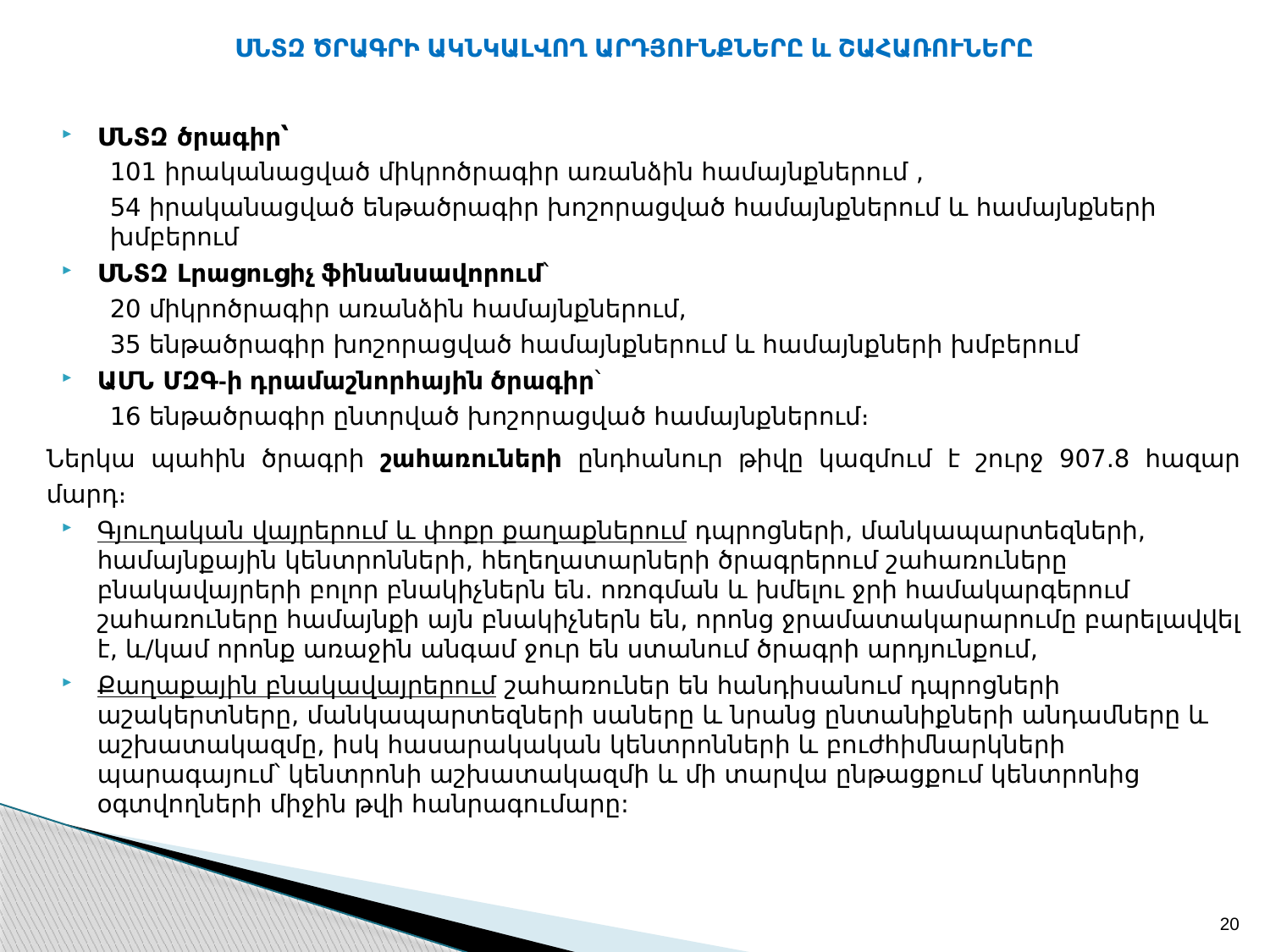

# ՍՆՏԶ ԾՐԱԳՐԻ ԱԿՆԿԱԼՎՈՂ ԱՐԴՅՈՒՆՔՆԵՐԸ և ՇԱՀԱՌՈՒՆԵՐԸ
ՍՆՏԶ ծրագիր՝
101 իրականացված միկրոծրագիր առանձին համայնքներում ,
54 իրականացված ենթածրագիր խոշորացված համայնքներում և համայնքների խմբերում
ՍՆՏԶ Լրացուցիչ ֆինանսավորում՝
20 միկրոծրագիր առանձին համայնքներում,
35 ենթածրագիր խոշորացված համայնքներում և համայնքների խմբերում
ԱՄՆ ՄԶԳ-ի դրամաշնորհային ծրագիր՝
16 ենթածրագիր ընտրված խոշորացված համայնքներում։
Ներկա պահին ծրագրի շահառուների ընդհանուր թիվը կազմում է շուրջ 907.8 հազար մարդ։
Գյուղական վայրերում և փոքր քաղաքներում դպրոցների, մանկապարտեզների, համայնքային կենտրոնների, հեղեղատարների ծրագրերում շահառուները բնակավայրերի բոլոր բնակիչներն են. ոռոգման և խմելու ջրի համակարգերում շահառուները համայնքի այն բնակիչներն են, որոնց ջրամատակարարումը բարելավվել է, և/կամ որոնք առաջին անգամ ջուր են ստանում ծրագրի արդյունքում,
Քաղաքային բնակավայրերում շահառուներ են հանդիսանում դպրոցների աշակերտները, մանկապարտեզների սաները և նրանց ընտանիքների անդամները և աշխատակազմը, իսկ հասարակական կենտրոնների և բուժհիմնարկների պարագայում՝ կենտրոնի աշխատակազմի և մի տարվա ընթացքում կենտրոնից օգտվողների միջին թվի հանրագումարը:
20